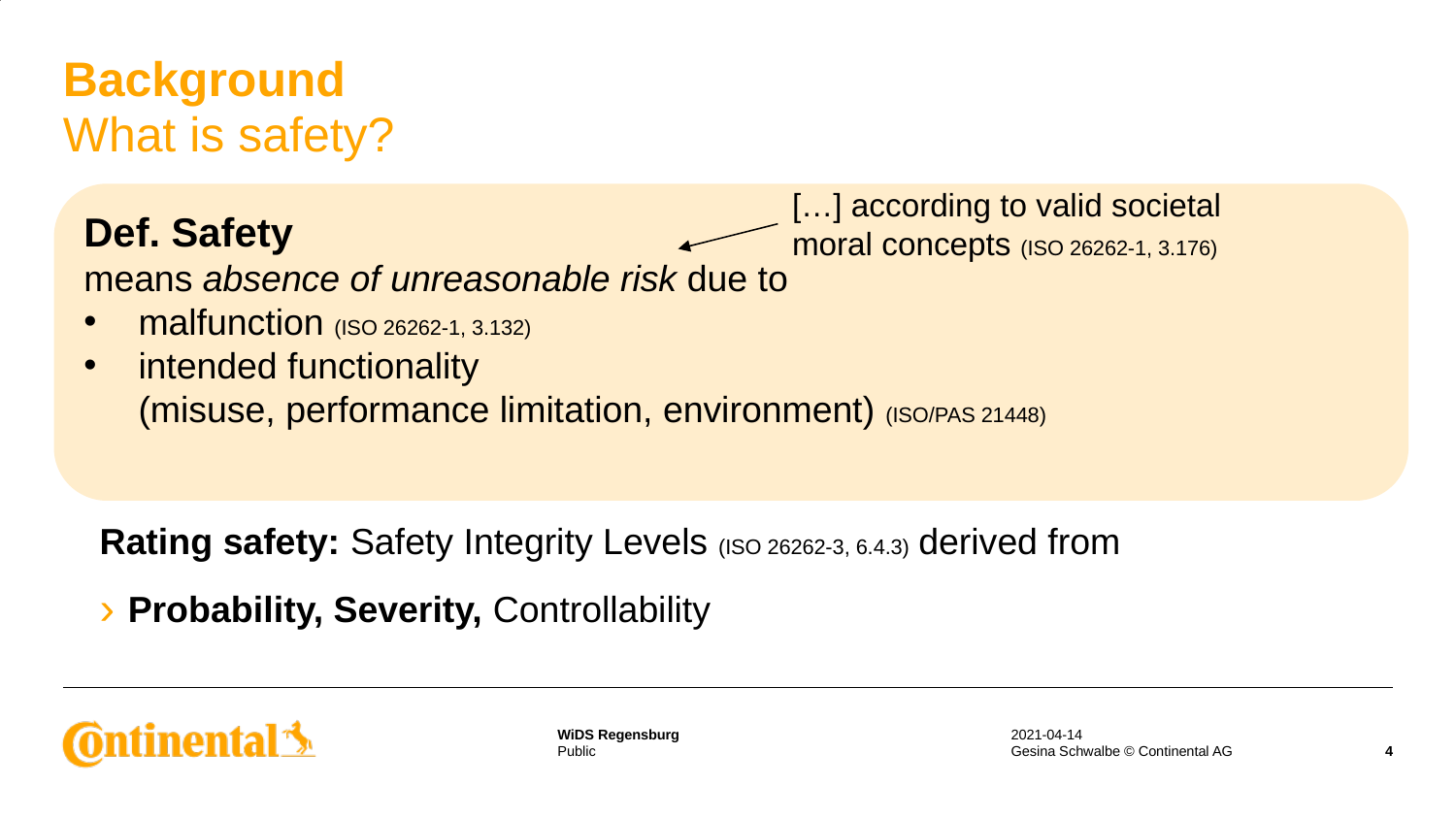

# Background What is safety?
[…] according to valid societal
moral concepts (ISO 26262-1, 3.176)
Def. Safety
means absence of unreasonable risk due to
malfunction (ISO 26262-1, 3.132)
intended functionality
(misuse, performance limitation, environment) (ISO/PAS 21448)
Rating safety: Safety Integrity Levels (ISO 26262-3, 6.4.3) derived from
Probability, Severity, Controllability
2021-04-14
Gesina Schwalbe © Continental AG
4